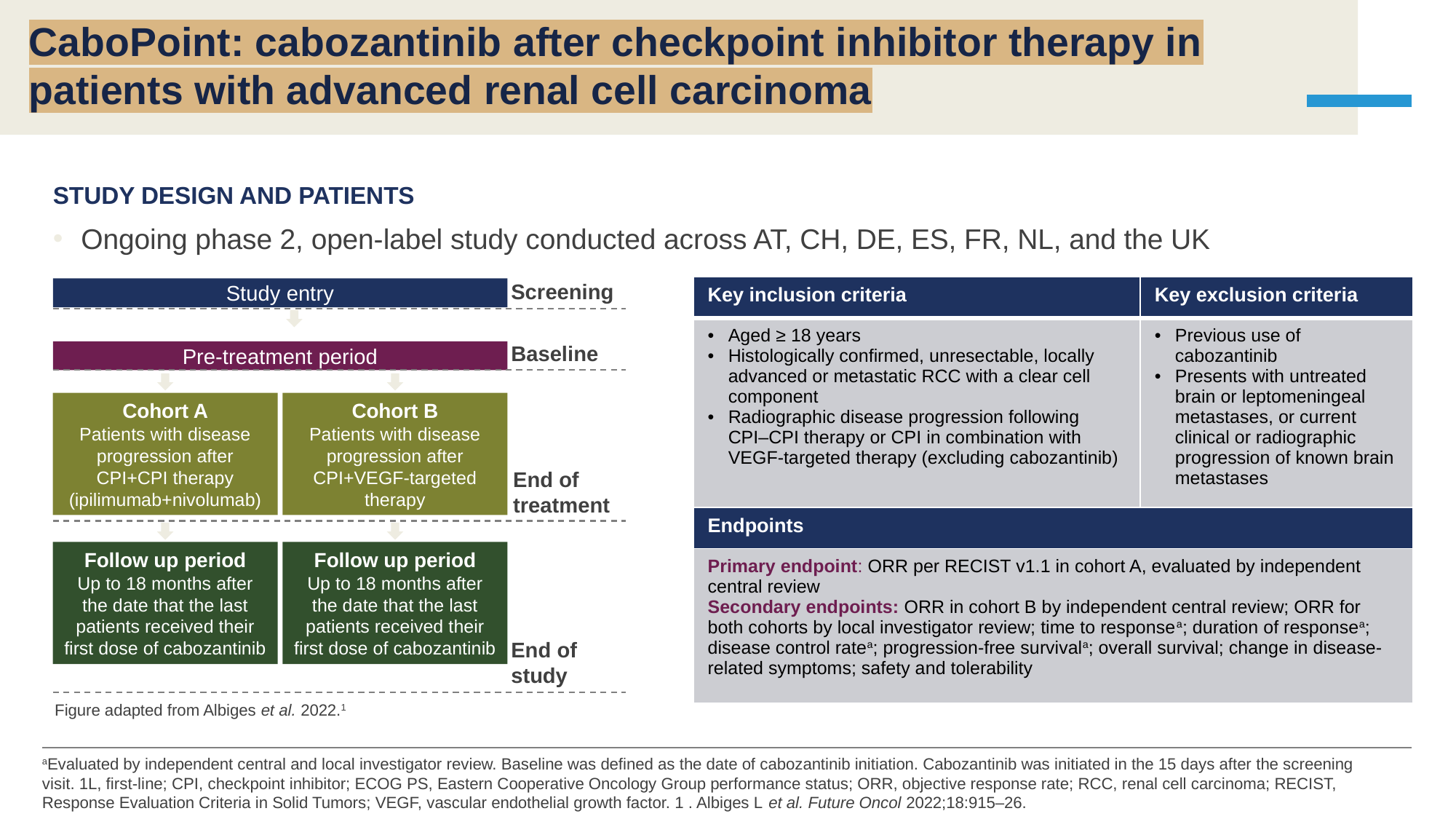

CaboPoint: cabozantinib after checkpoint inhibitor therapy in patients with advanced renal cell carcinoma
study design and patients
Ongoing phase 2, open-label study conducted across AT, CH, DE, ES, FR, NL, and the UK
Study entry
Screening

| Key inclusion criteria | Key exclusion criteria |
| --- | --- |
| Aged ≥ 18 years Histologically confirmed, unresectable, locally advanced or metastatic RCC with a clear cell component Radiographic disease progression following CPI–CPI therapy or CPI in combination with VEGF-targeted therapy (excluding cabozantinib) | Previous use of cabozantinib Presents with untreated brain or leptomeningeal metastases, or current clinical or radiographic progression of known brain metastases |
| Endpoints |  |
| Primary endpoint: ORR per RECIST v1.1 in cohort A, evaluated by independent central review Secondary endpoints: ORR in cohort B by independent central review; ORR for both cohorts by local investigator review; time to responsea; duration of responsea; disease control ratea; progression-free survivala; overall survival; change in disease-related symptoms; safety and tolerability |  |
Pre-treatment period
Baseline

Cohort A
Patients with disease progression after CPI+CPI therapy (ipilimumab+nivolumab)
Cohort B
Patients with disease progression after CPI+VEGF-targeted therapy
End of treatment

Follow up period
Up to 18 months after the date that the last patients received their first dose of cabozantinib
Follow up period
Up to 18 months after the date that the last patients received their first dose of cabozantinib
End of study
Figure adapted from Albiges et al. 2022.1
aEvaluated by independent central and local investigator review. Baseline was defined as the date of cabozantinib initiation. Cabozantinib was initiated in the 15 days after the screening visit. 1L, first-line; CPI, checkpoint inhibitor; ECOG PS, Eastern Cooperative Oncology Group performance status; ORR, objective response rate; RCC, renal cell carcinoma; RECIST, Response Evaluation Criteria in Solid Tumors; VEGF, vascular endothelial growth factor. 1 . Albiges L et al. Future Oncol 2022;18:915–26.